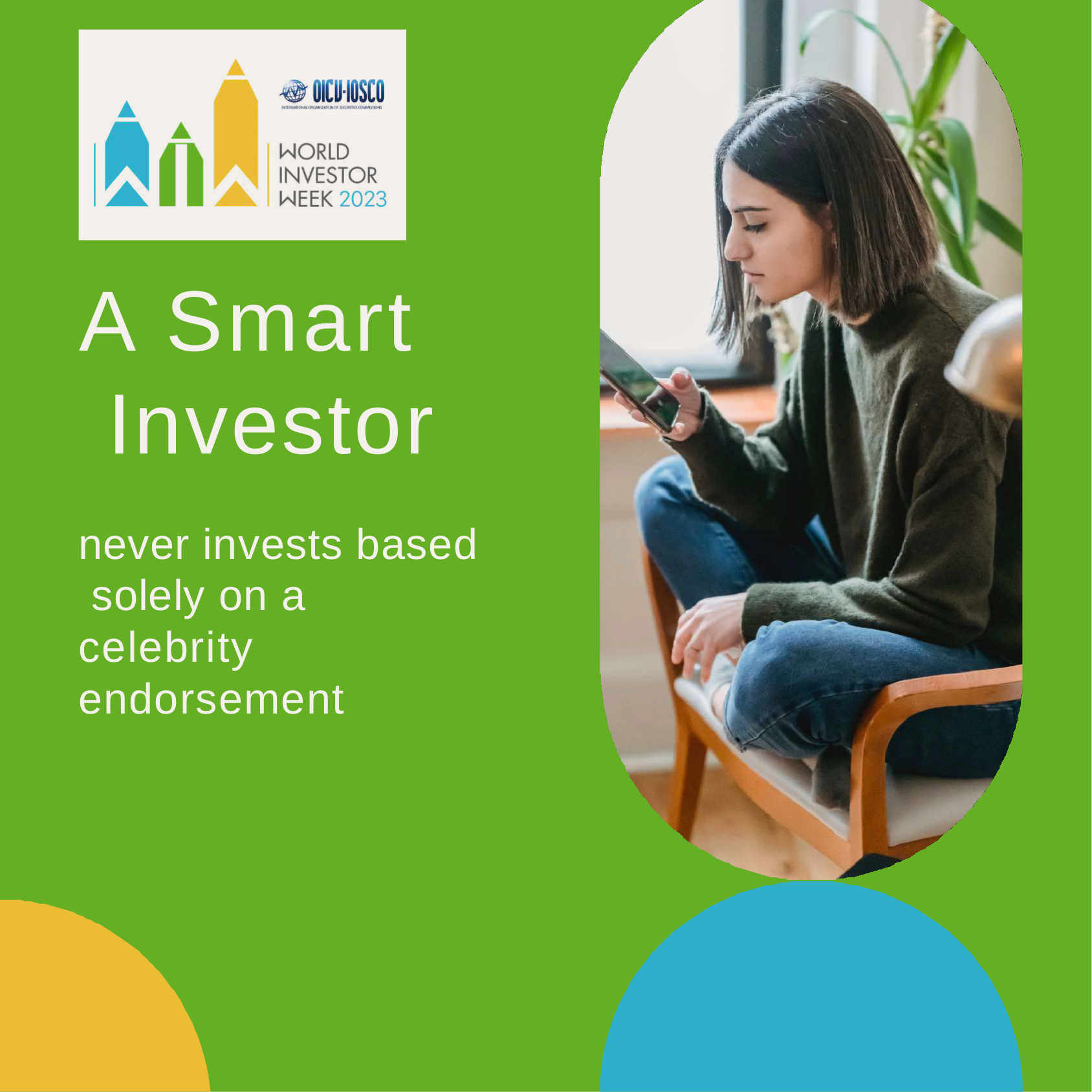

A Smart  Investor
never invests based  solely on a celebrity  endorsement